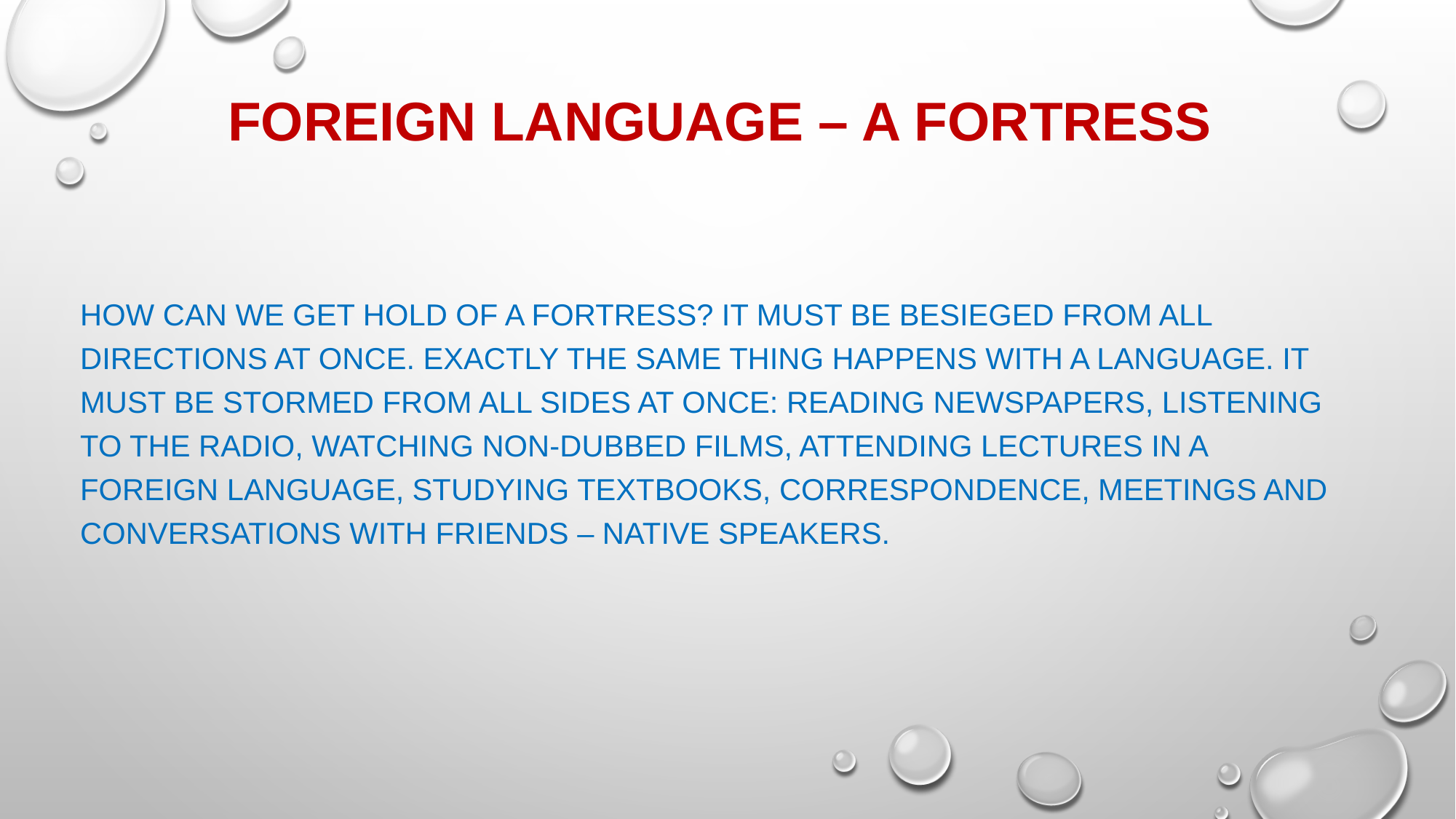

# Foreign Language – a fortress
how can we get hold of a fortress? It must be besieged from all directions at once. exactly the same thing happens with a language. It must be stormed from all sides at once: reading newspapers, listening to the radio, watching non-dubbed films, attending lectures in a foreign language, studying textbooks, correspondence, meetings and conversations with friends – native speakers.